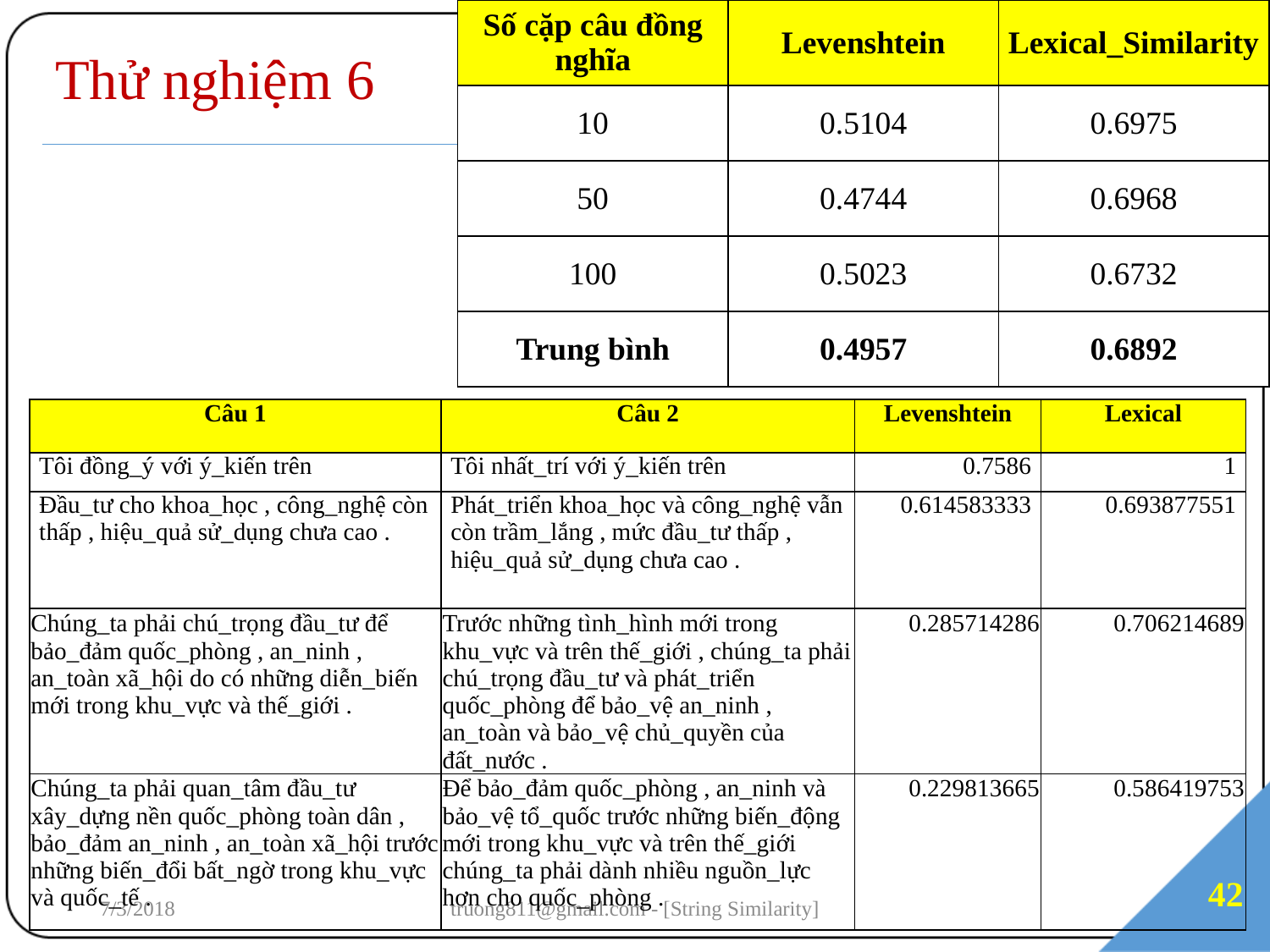

| Số cặp câu đồng nghĩa | Levenshtein | Lexical\_Similarity |
| --- | --- | --- |
| 10 | 0.5104 | 0.6975 |
| 50 | 0.4744 | 0.6968 |
| 100 | 0.5023 | 0.6732 |
| Trung bình | 0.4957 | 0.6892 |
# Thử nghiệm 6

| Câu 1 | Câu 2 | Levenshtein | Lexical |
| --- | --- | --- | --- |
| Tôi đồng\_ý với ý\_kiến trên | Tôi nhất\_trí với ý\_kiến trên | 0.7586 | 1 |
| Đầu\_tư cho khoa\_học , công\_nghệ còn thấp , hiệu\_quả sử\_dụng chưa cao . | Phát\_triển khoa\_học và công\_nghệ vẫn còn trầm\_lắng , mức đầu\_tư thấp , hiệu\_quả sử\_dụng chưa cao . | 0.614583333 | 0.693877551 |
| Chúng\_ta phải chú\_trọng đầu\_tư để bảo\_đảm quốc\_phòng , an\_ninh , an\_toàn xã\_hội do có những diễn\_biến mới trong khu\_vực và thế\_giới . | Trước những tình\_hình mới trong khu\_vực và trên thế\_giới , chúng\_ta phải chú\_trọng đầu\_tư và phát\_triển quốc\_phòng để bảo\_vệ an\_ninh , an\_toàn và bảo\_vệ chủ\_quyền của đất\_nước . | 0.285714286 | 0.706214689 |
| Chúng\_ta phải quan\_tâm đầu\_tư xây\_dựng nền quốc\_phòng toàn dân , bảo\_đảm an\_ninh , an\_toàn xã\_hội trước những biến\_đổi bất\_ngờ trong khu\_vực và quốc\_tế . | Để bảo\_đảm quốc\_phòng , an\_ninh và bảo\_vệ tổ\_quốc trước những biến\_động mới trong khu\_vực và trên thế\_giới chúng\_ta phải dành nhiều nguồn\_lực hơn cho quốc\_phòng . | 0.229813665 | 0.586419753 |
42
7/3/2018
truong811@gmail.com - [String Similarity]